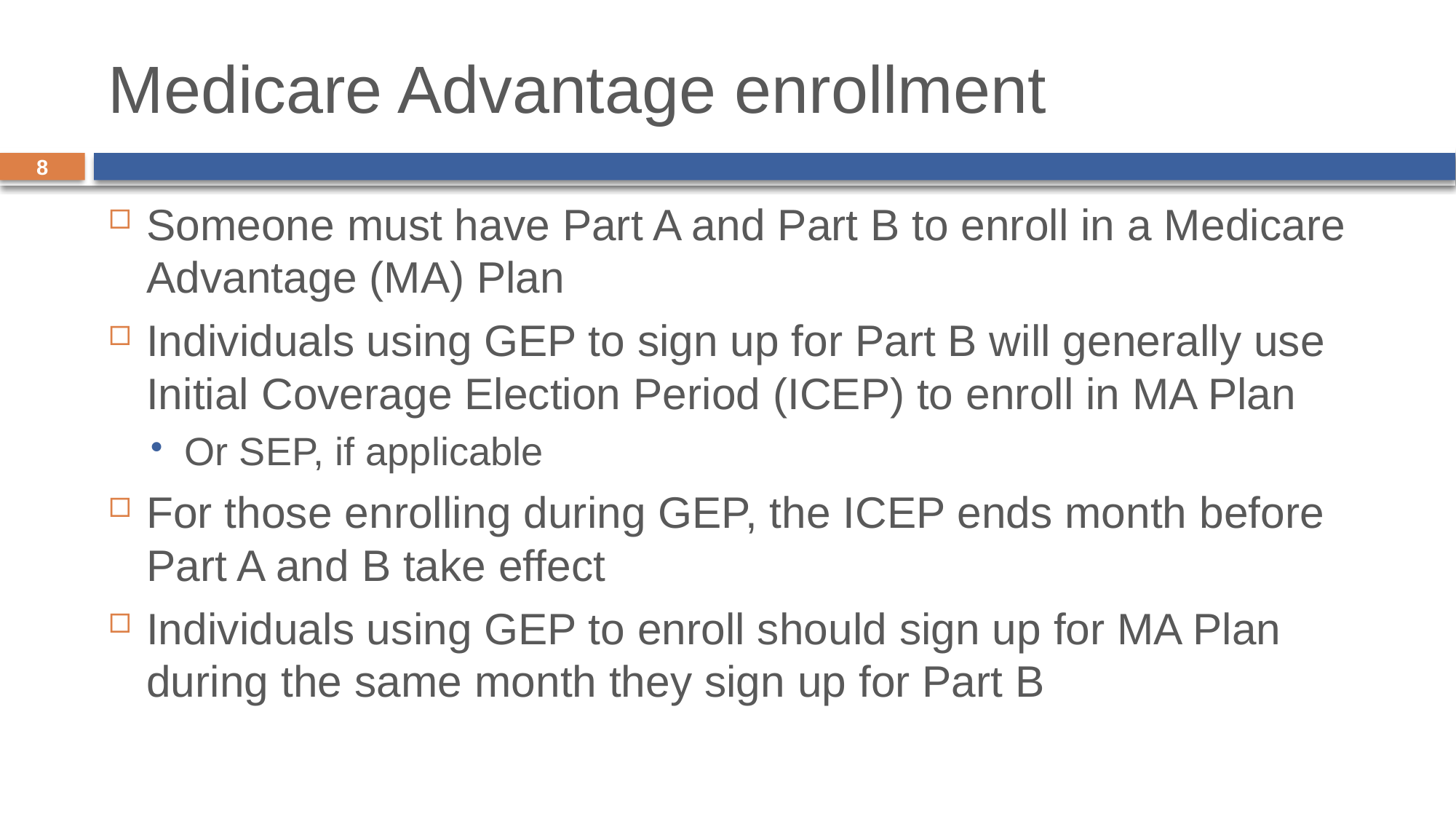

# Medicare Advantage enrollment
8
Someone must have Part A and Part B to enroll in a Medicare Advantage (MA) Plan
Individuals using GEP to sign up for Part B will generally use Initial Coverage Election Period (ICEP) to enroll in MA Plan
Or SEP, if applicable
For those enrolling during GEP, the ICEP ends month before Part A and B take effect
Individuals using GEP to enroll should sign up for MA Plan during the same month they sign up for Part B